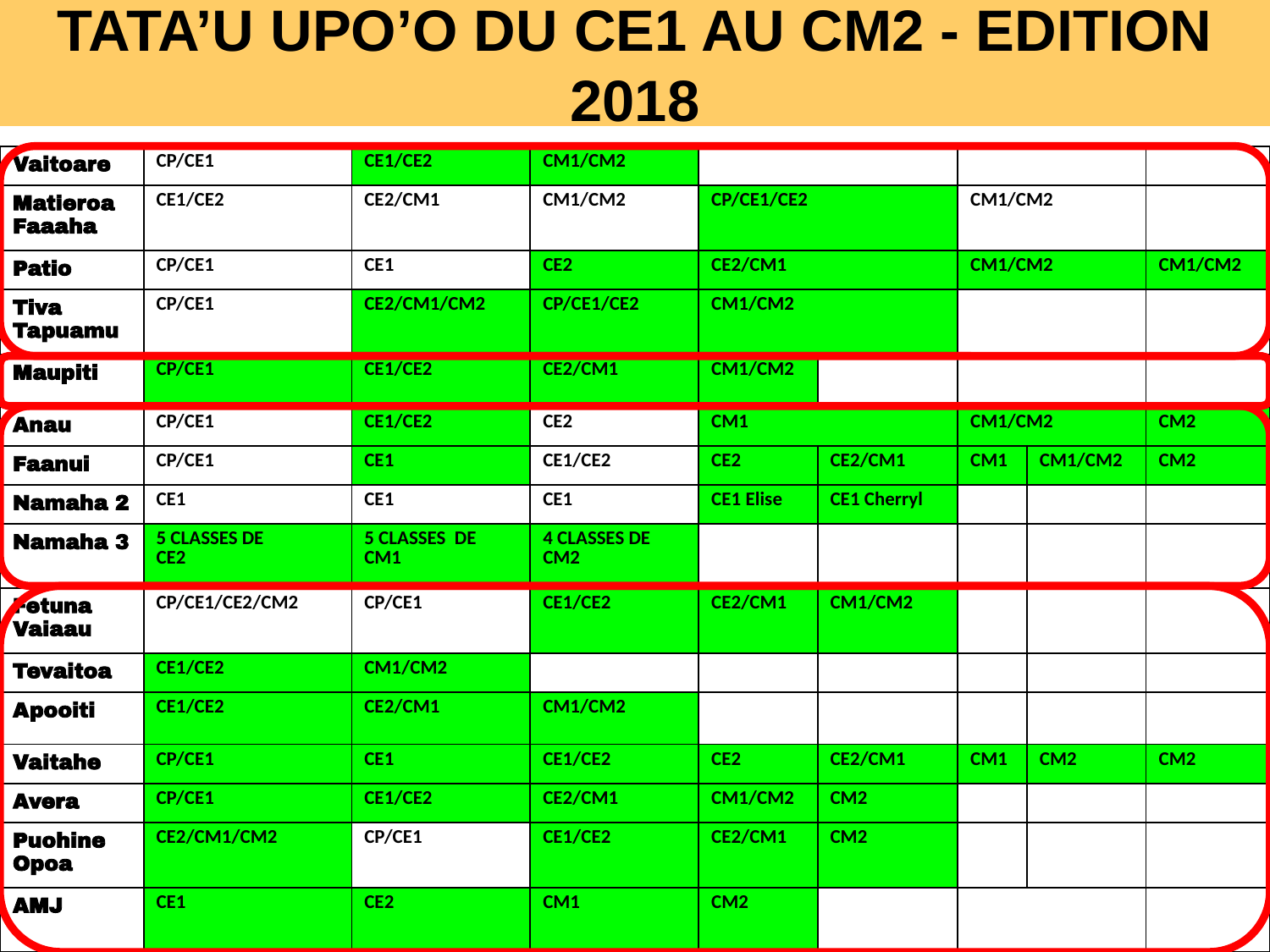

# TATA’U UPO’O DU CE1 AU CM2 - EDITION 2018
| Vaitoare | CP/CE1 | CE1/CE2 | CM1/CM2 |  |  |  |  |  |
| --- | --- | --- | --- | --- | --- | --- | --- | --- |
| Matieroa Faaaha | CE1/CE2 | CE2/CM1 | CM1/CM2 | CP/CE1/CE2 |  | CM1/CM2 |  |  |
| Patio | CP/CE1 | CE1 | CE2 | CE2/CM1 |  | CM1/CM2 |  | CM1/CM2 |
| Tiva Tapuamu | CP/CE1 | CE2/CM1/CM2 | CP/CE1/CE2 | CM1/CM2 |  |  |  |  |
| Maupiti | CP/CE1 | CE1/CE2 | CE2/CM1 | CM1/CM2 |  |  |  |  |
| Anau | CP/CE1 | CE1/CE2 | CE2 | CM1 |  | CM1/CM2 |  | CM2 |
| Faanui | CP/CE1 | CE1 | CE1/CE2 | CE2 | CE2/CM1 | CM1 | CM1/CM2 | CM2 |
| Namaha 2 | CE1 | CE1 | CE1 | CE1 Elise | CE1 Cherryl |  |  |  |
| Namaha 3 | 5 CLASSES DE CE2 | 5 CLASSES DE CM1 | 4 CLASSES DE CM2 |  |  |  |  |  |
| Fetuna Vaiaau | CP/CE1/CE2/CM2 | CP/CE1 | CE1/CE2 | CE2/CM1 | CM1/CM2 |  |  |  |
| Tevaitoa | CE1/CE2 | CM1/CM2 |  |  |  |  |  |  |
| Apooiti | CE1/CE2 | CE2/CM1 | CM1/CM2 |  |  |  |  |  |
| Vaitahe | CP/CE1 | CE1 | CE1/CE2 | CE2 | CE2/CM1 | CM1 | CM2 | CM2 |
| Avera | CP/CE1 | CE1/CE2 | CE2/CM1 | CM1/CM2 | CM2 |  |  |  |
| Puohine Opoa | CE2/CM1/CM2 | CP/CE1 | CE1/CE2 | CE2/CM1 | CM2 |  |  |  |
| AMJ | CE1 | CE2 | CM1 | CM2 |  |  |  |  |